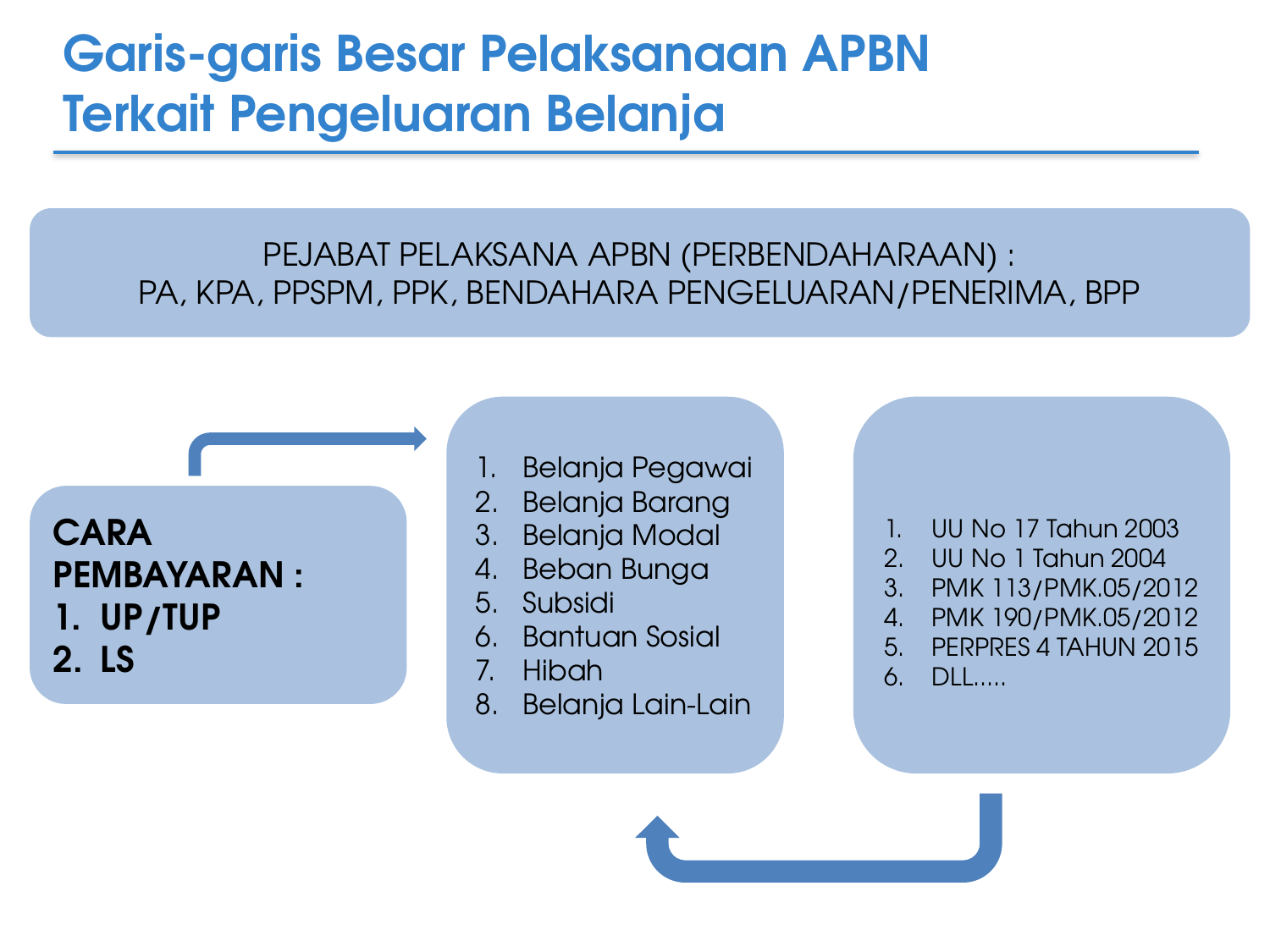

Garis-garis Besar Pelaksanaan APBN
Terkait Pengeluaran Belanja

PEJABAT PELAKSANA APBN (PERBENDAHARAAN) :
PA, KPA, PPSPM, PPK, BENDAHARA PENGELUARAN/PENERIMA, BPP

Belanja Pegawai
Belanja Barang
Belanja Modal
Beban Bunga
Subsidi
Bantuan Sosial
Hibah
Belanja Lain-Lain

UU No 17 Tahun 2003
UU No 1 Tahun 2004
PMK 113/PMK.05/2012
PMK 190/PMK.05/2012
PERPRES 4 TAHUN 2015
DLL.....

CARA PEMBAYARAN :
UP/TUP
LS